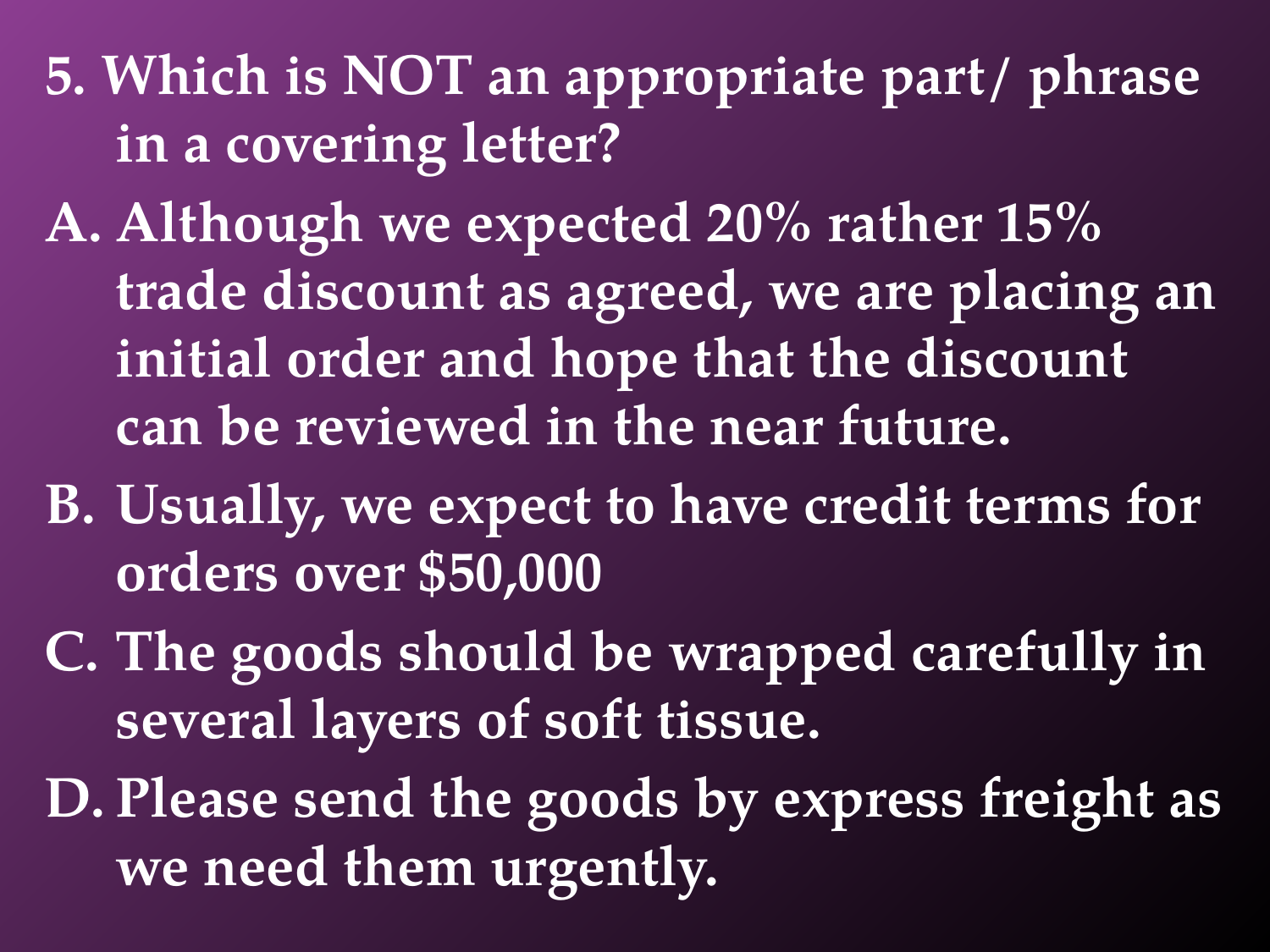

5. Which is NOT an appropriate part/ phrase in a covering letter?
Although we expected 20% rather 15% trade discount as agreed, we are placing an initial order and hope that the discount can be reviewed in the near future.
Usually, we expect to have credit terms for orders over $50,000
The goods should be wrapped carefully in several layers of soft tissue.
Please send the goods by express freight as we need them urgently.